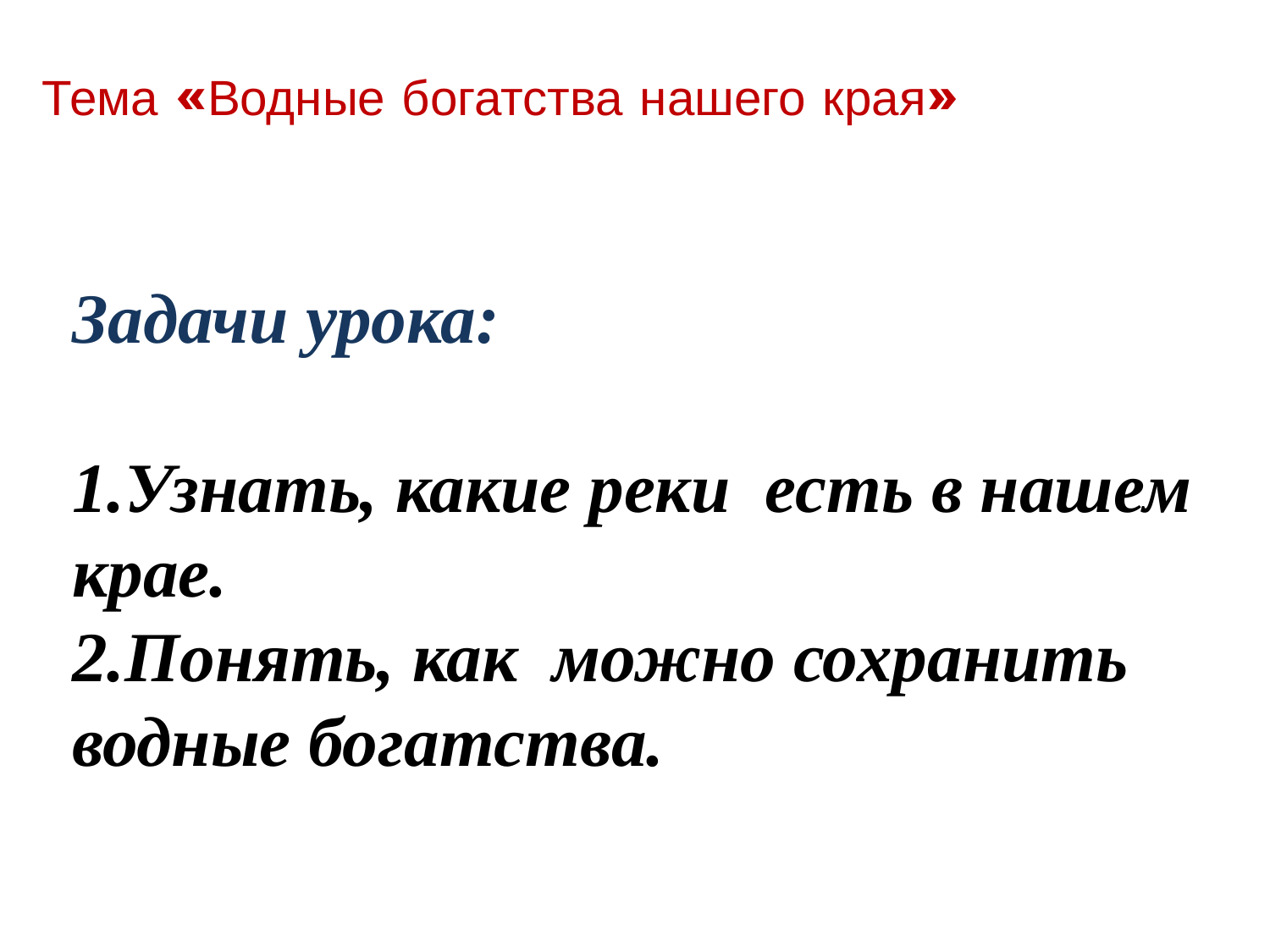

Тема «Водные богатства нашего края»
Задачи урока:

1.Узнать, какие реки  есть в нашем крае.
2.Понять, как  можно сохранить водные богатства.